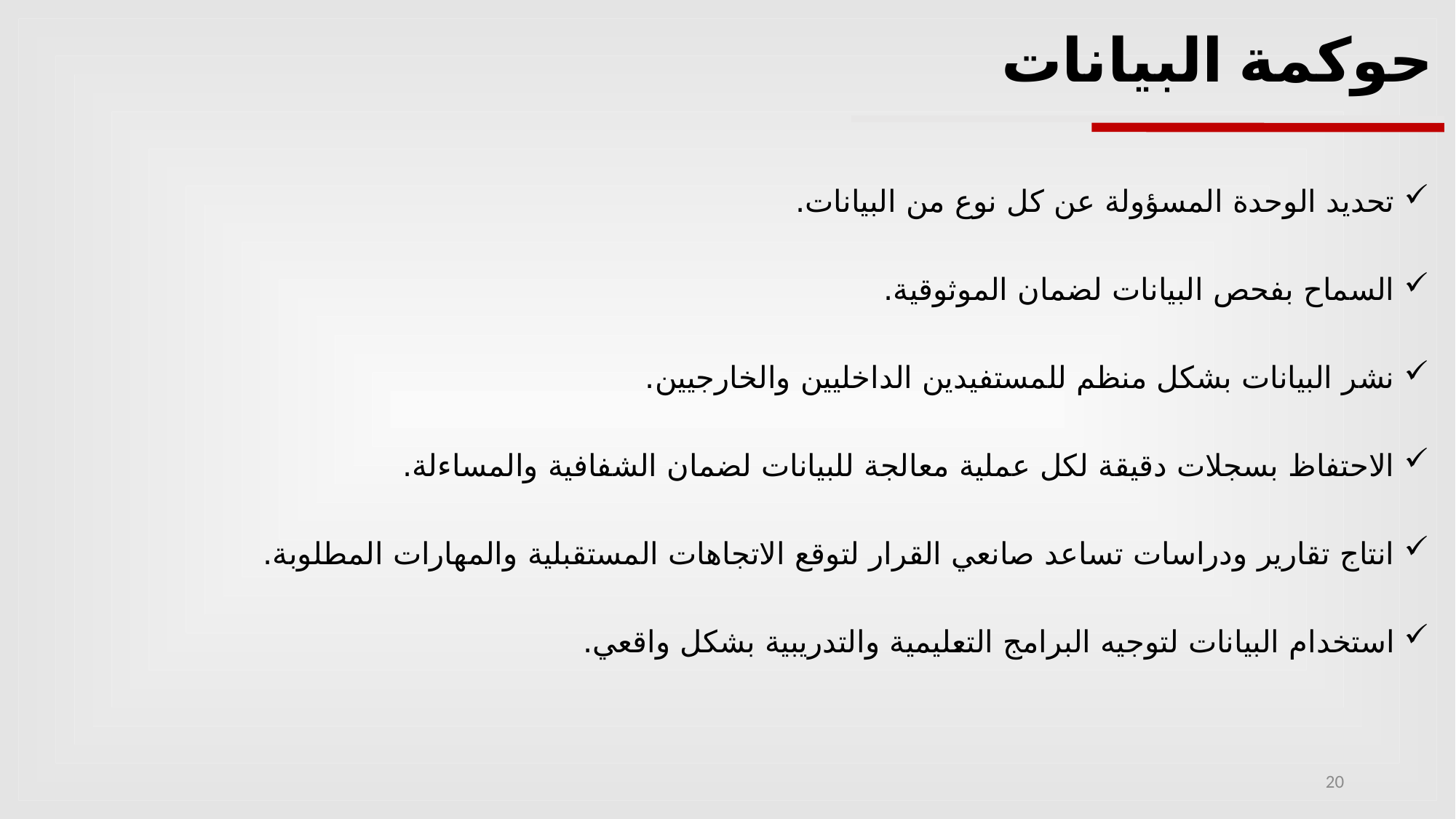

حوكمة البيانات

تحديد الوحدة المسؤولة عن كل نوع من البيانات.
السماح بفحص البيانات لضمان الموثوقية.
نشر البيانات بشكل منظم للمستفيدين الداخليين والخارجيين.
الاحتفاظ بسجلات دقيقة لكل عملية معالجة للبيانات لضمان الشفافية والمساءلة.
انتاج تقارير ودراسات تساعد صانعي القرار لتوقع الاتجاهات المستقبلية والمهارات المطلوبة.
استخدام البيانات لتوجيه البرامج التعليمية والتدريبية بشكل واقعي.

20